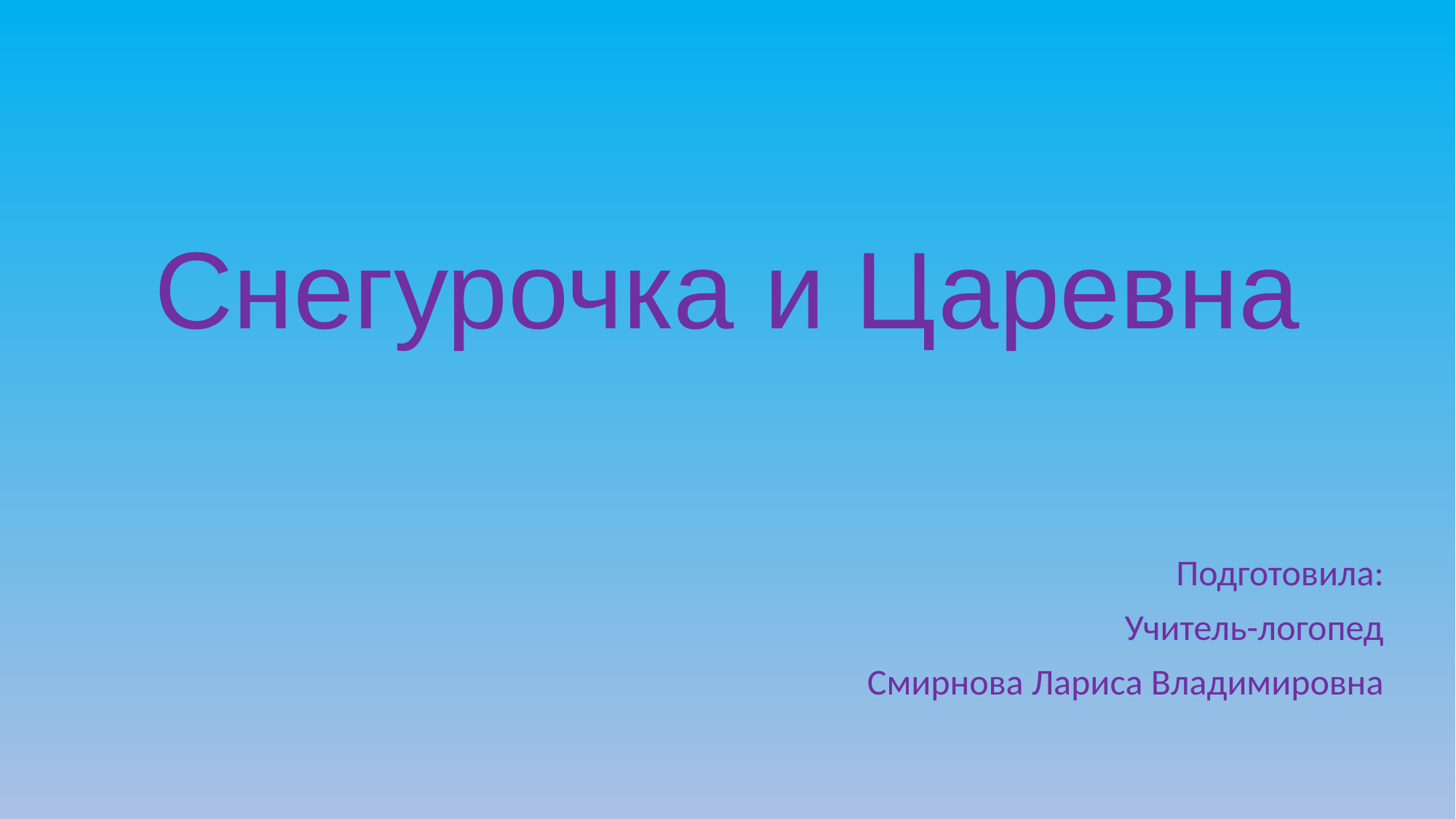

# Снегурочка и Царевна
Подготовила:
Учитель-логопед
Смирнова Лариса Владимировна